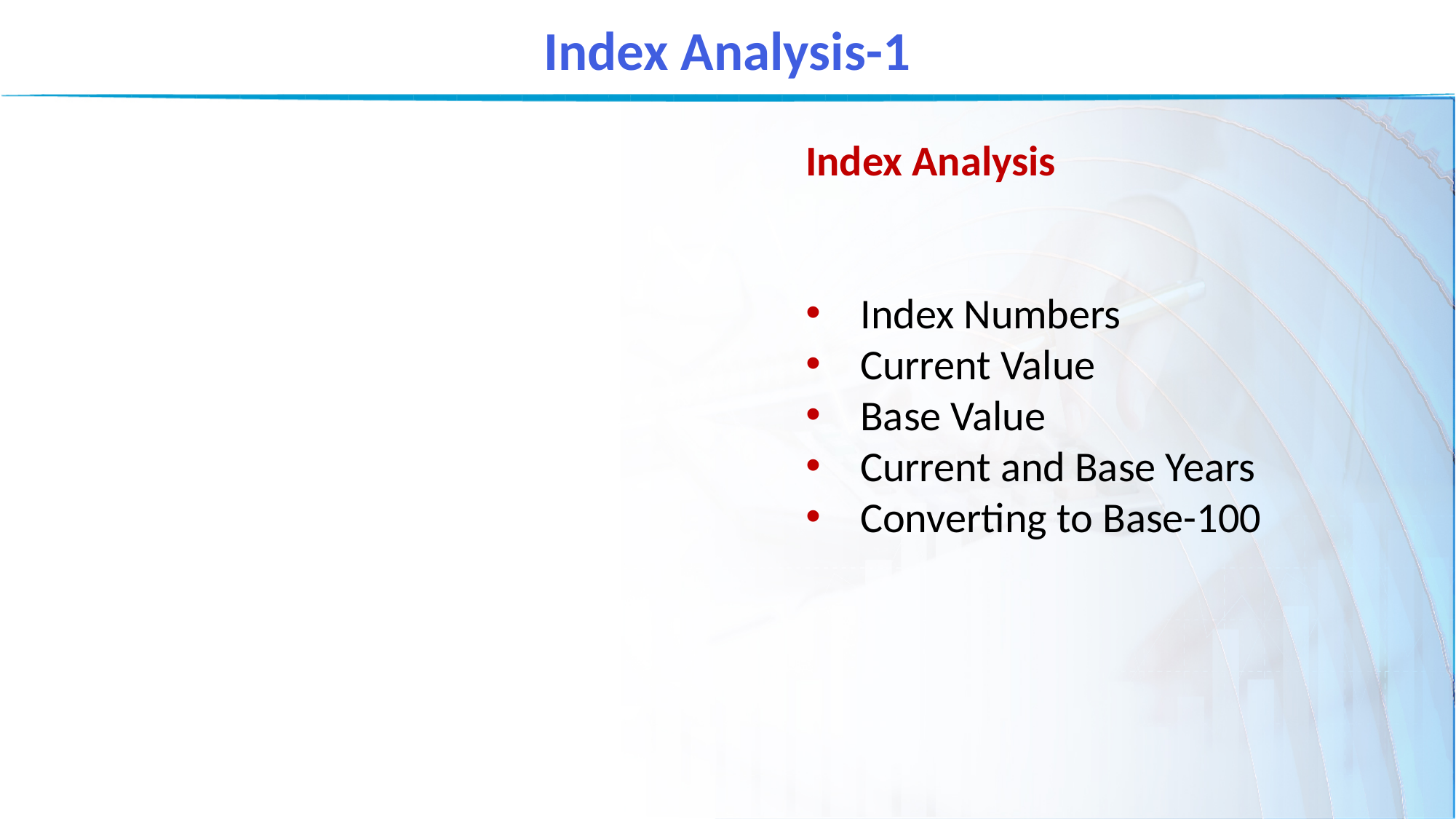

Index Analysis-1
Index Analysis

Index Numbers
Current Value
Base Value
Current and Base Years
Converting to Base-100